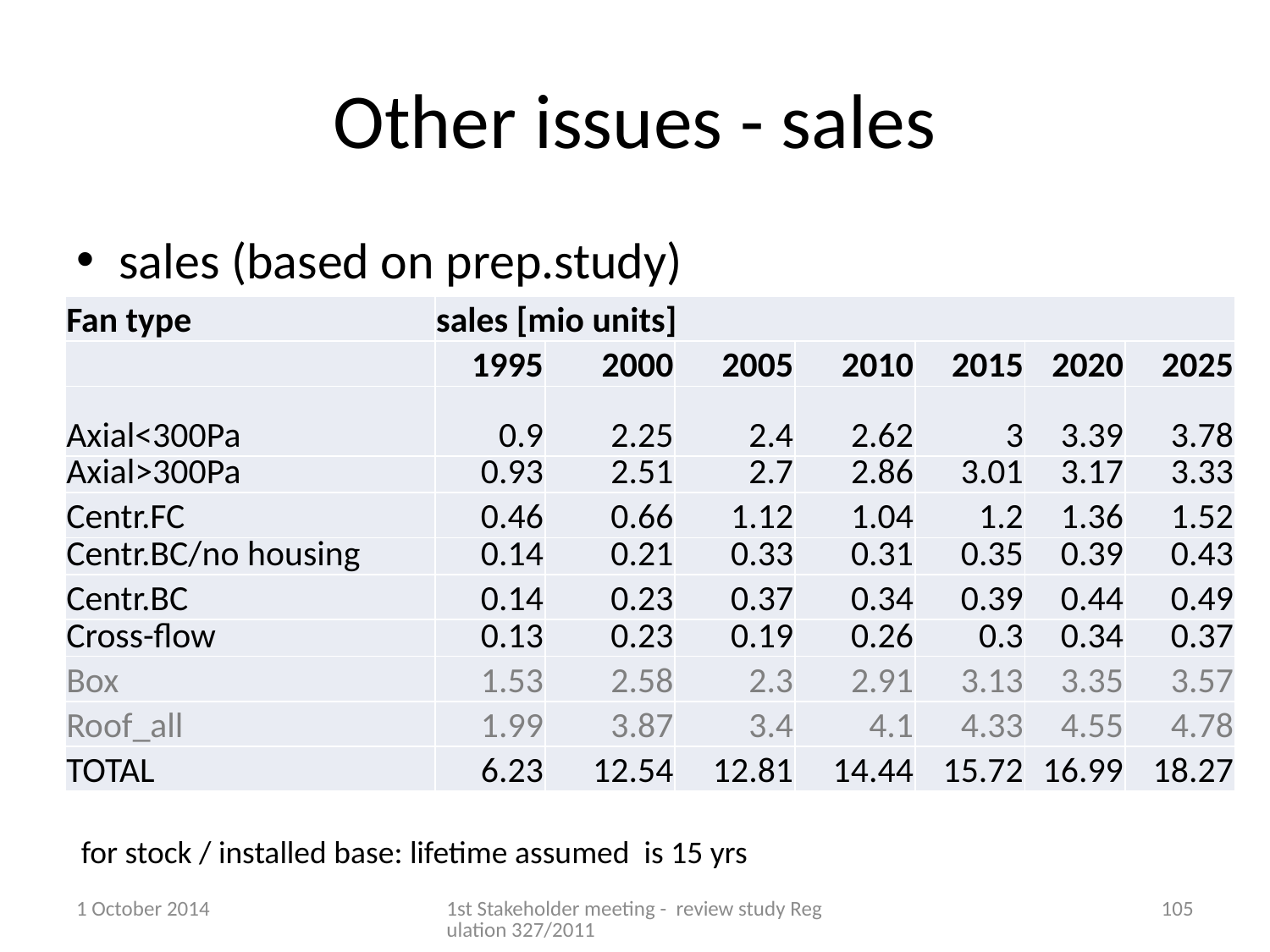

# Other issues - sales
sales (based on prep.study)
| Fan type | sales [mio units] |  |  |  |  |  |  |
| --- | --- | --- | --- | --- | --- | --- | --- |
|  | 1995 | 2000 | 2005 | 2010 | 2015 | 2020 | 2025 |
| Axial<300Pa | 0.9 | 2.25 | 2.4 | 2.62 | 3 | 3.39 | 3.78 |
| Axial>300Pa | 0.93 | 2.51 | 2.7 | 2.86 | 3.01 | 3.17 | 3.33 |
| Centr.FC | 0.46 | 0.66 | 1.12 | 1.04 | 1.2 | 1.36 | 1.52 |
| Centr.BC/no housing | 0.14 | 0.21 | 0.33 | 0.31 | 0.35 | 0.39 | 0.43 |
| Centr.BC | 0.14 | 0.23 | 0.37 | 0.34 | 0.39 | 0.44 | 0.49 |
| Cross-flow | 0.13 | 0.23 | 0.19 | 0.26 | 0.3 | 0.34 | 0.37 |
| Box | 1.53 | 2.58 | 2.3 | 2.91 | 3.13 | 3.35 | 3.57 |
| Roof\_all | 1.99 | 3.87 | 3.4 | 4.1 | 4.33 | 4.55 | 4.78 |
| TOTAL | 6.23 | 12.54 | 12.81 | 14.44 | 15.72 | 16.99 | 18.27 |
for stock / installed base: lifetime assumed  is 15 yrs
1 October 2014
1st Stakeholder meeting -  review study Regulation 327/2011
105